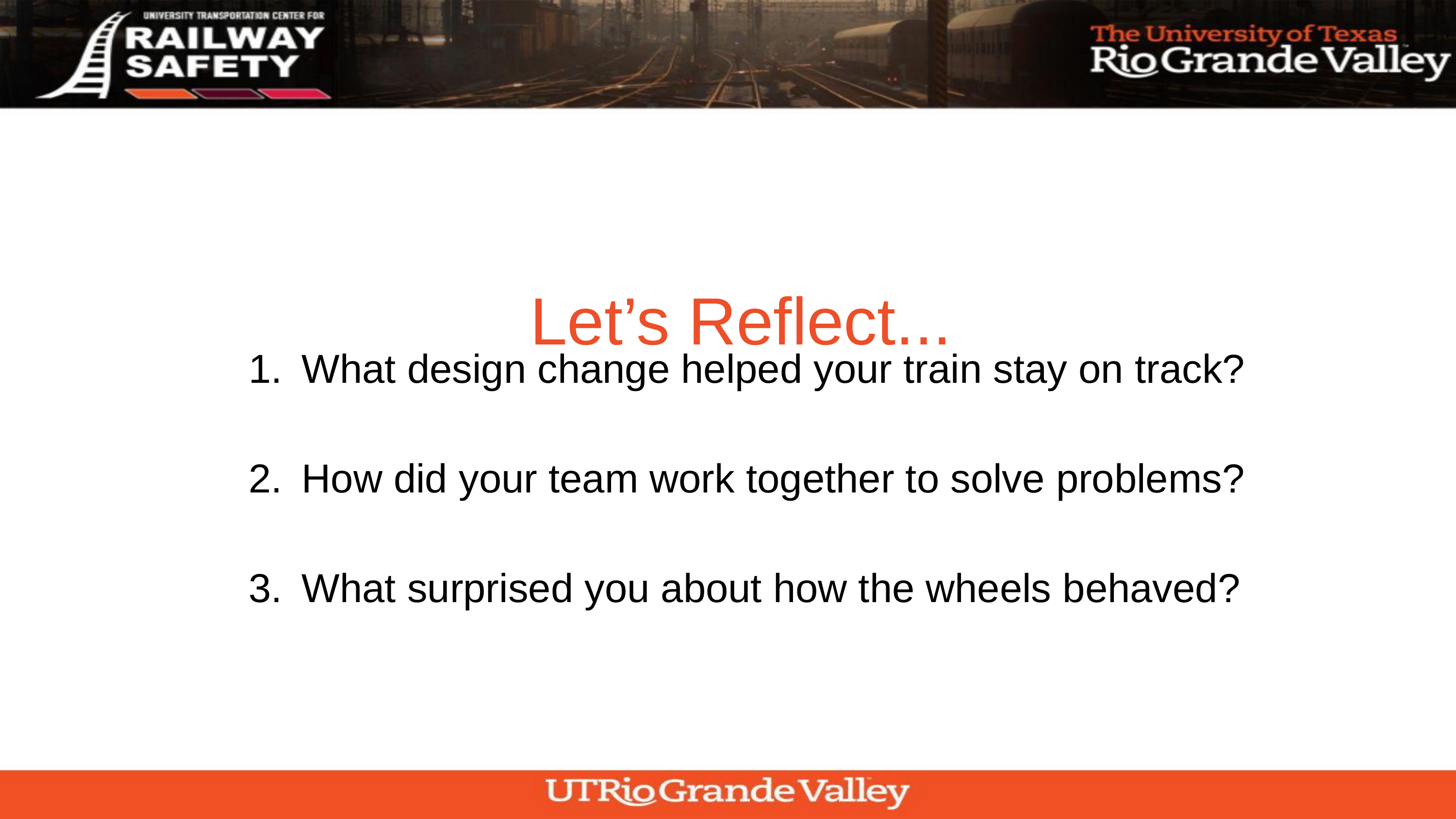

Let’s Reflect...

 What design change helped your train stay on track?
 How did your team work together to solve problems?
 What surprised you about how the wheels behaved?